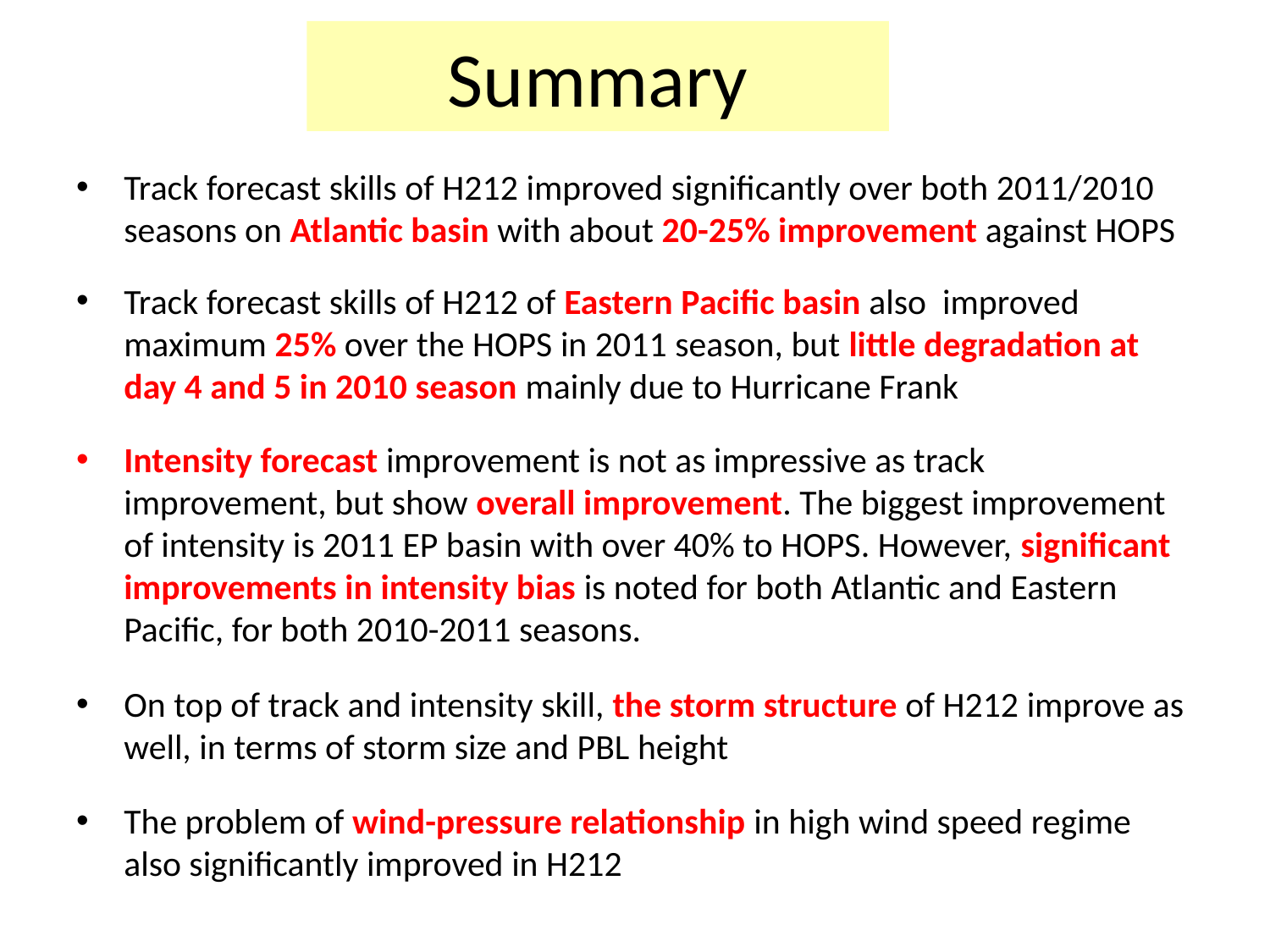

# Summary
Track forecast skills of H212 improved significantly over both 2011/2010 seasons on Atlantic basin with about 20-25% improvement against HOPS

Track forecast skills of H212 of Eastern Pacific basin also  improved maximum 25% over the HOPS in 2011 season, but little degradation at day 4 and 5 in 2010 season mainly due to Hurricane Frank

Intensity forecast improvement is not as impressive as track improvement, but show overall improvement. The biggest improvement of intensity is 2011 EP basin with over 40% to HOPS. However, significant improvements in intensity bias is noted for both Atlantic and Eastern Pacific, for both 2010-2011 seasons.

On top of track and intensity skill, the storm structure of H212 improve as well, in terms of storm size and PBL height

The problem of wind-pressure relationship in high wind speed regime also significantly improved in H212